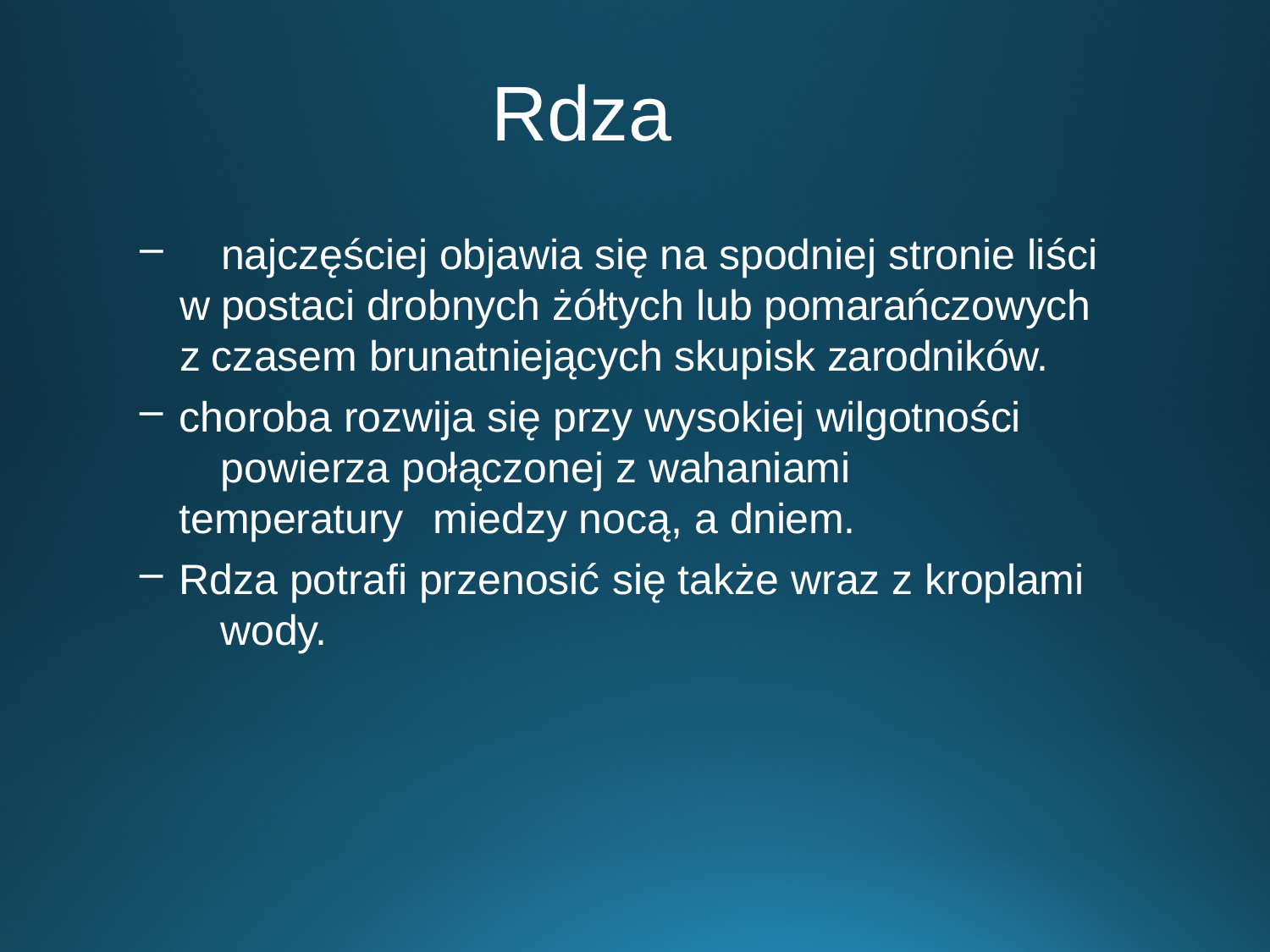

# Rdza
	najczęściej objawia się na spodniej stronie liści w postaci drobnych żółtych lub pomarańczowych z czasem brunatniejących skupisk zarodników.
choroba rozwija się przy wysokiej wilgotności 	powierza połączonej z wahaniami temperatury 	miedzy nocą, a dniem.
Rdza potrafi przenosić się także wraz z kroplami 	wody.